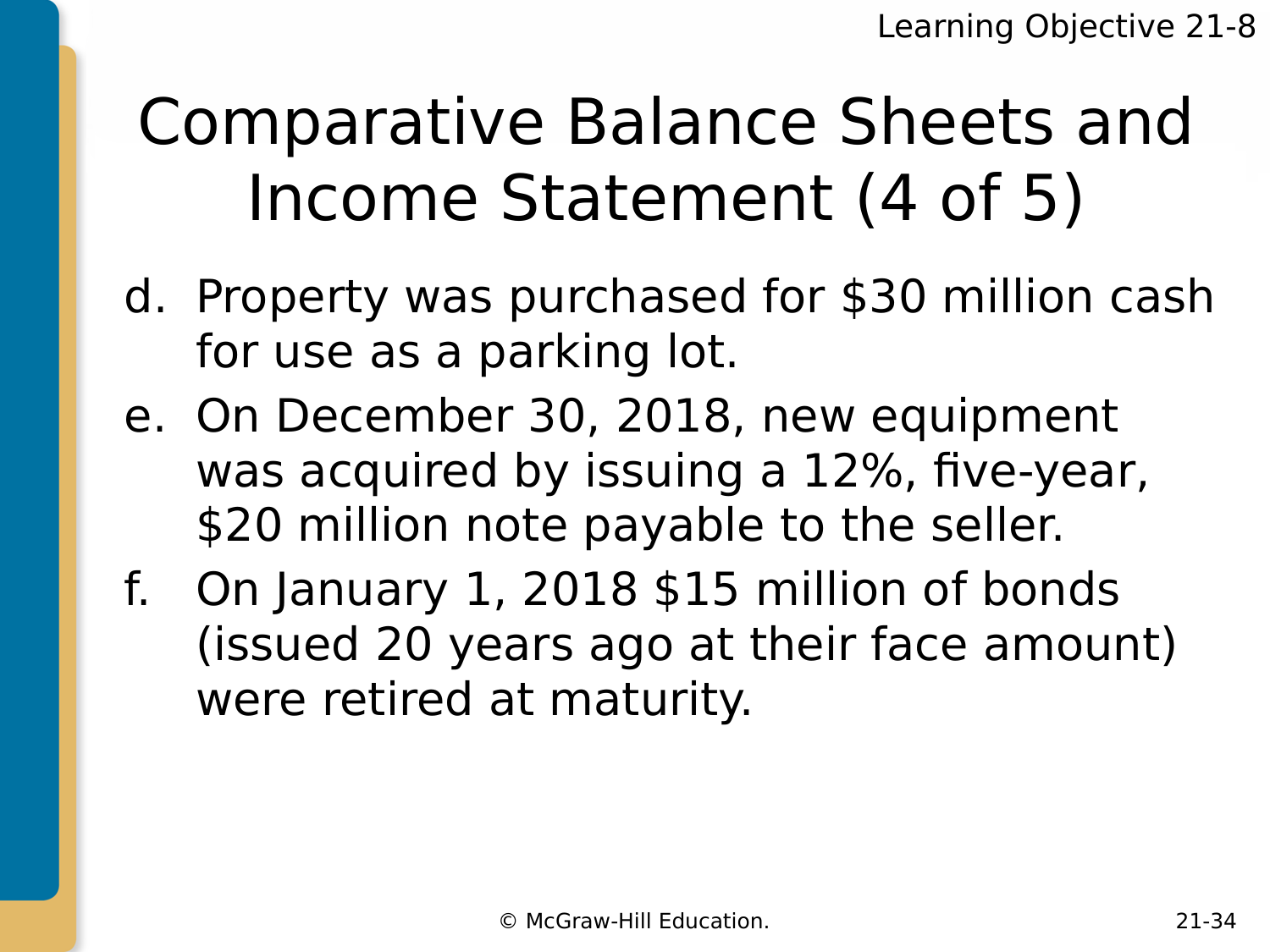

Learning Objective 21-8
# Comparative Balance Sheets and Income Statement (4 of 5)
Property was purchased for $30 million cash for use as a parking lot.
On December 30, 2018, new equipment was acquired by issuing a 12%, five-year, $20 million note payable to the seller.
On January 1, 2018 $15 million of bonds (issued 20 years ago at their face amount) were retired at maturity.